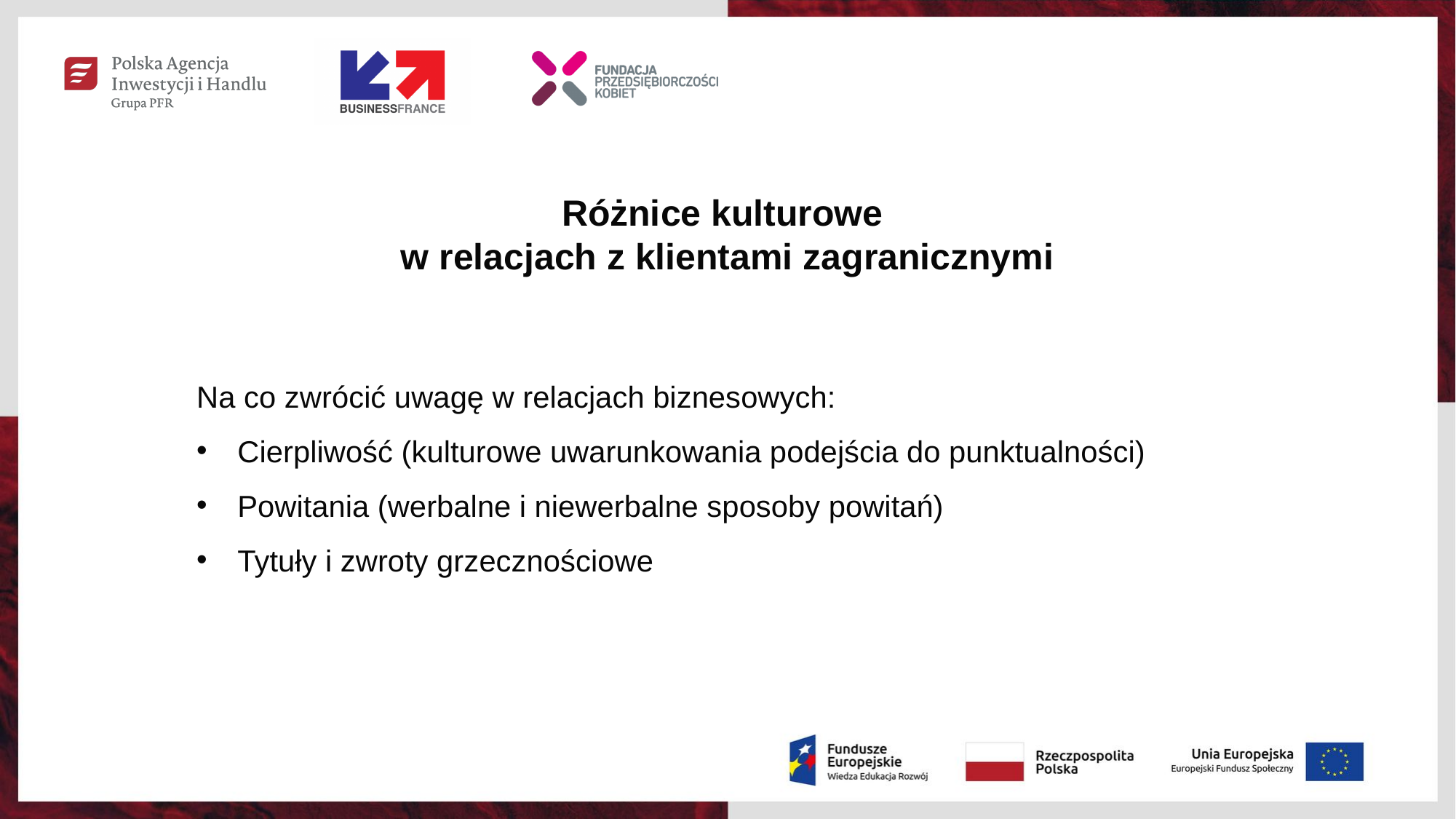

Różnice kulturowe
w relacjach z klientami zagranicznymi
Na co zwrócić uwagę w relacjach biznesowych:
Cierpliwość (kulturowe uwarunkowania podejścia do punktualności)
Powitania (werbalne i niewerbalne sposoby powitań)
Tytuły i zwroty grzecznościowe